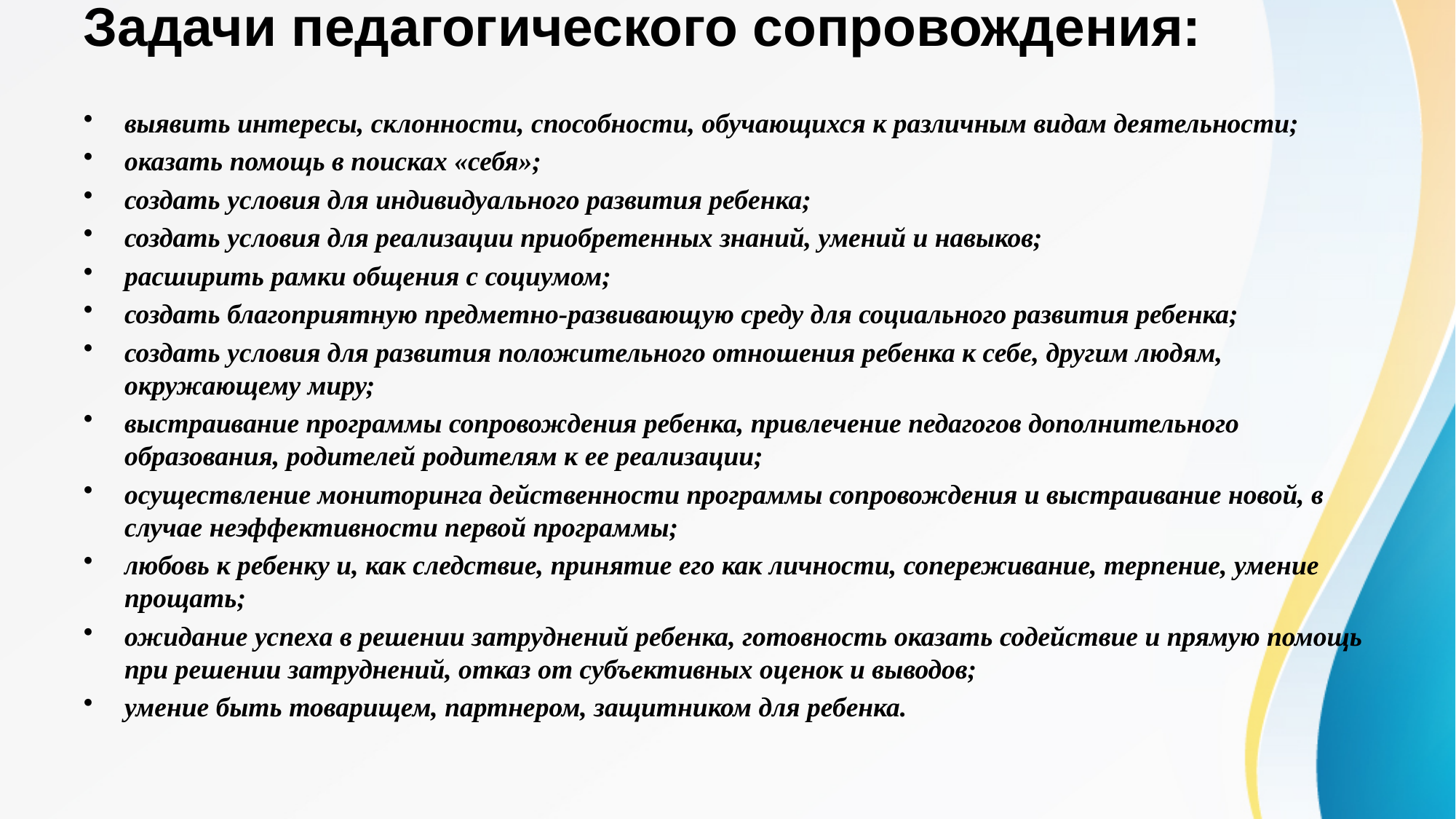

# Задачи педагогического сопровождения:
выявить интересы, склонности, способности, обучающихся к различным видам деятельности;
оказать помощь в поисках «себя»;
создать условия для индивидуального развития ребенка;
создать условия для реализации приобретенных знаний, умений и навыков;
расширить рамки общения с социумом;
создать благоприятную предметно-развивающую среду для социального развития ребенка;
создать условия для развития положительного отношения ребенка к себе, другим людям, окружающему миру;
выстраивание программы сопровождения ребенка, привлечение педагогов дополнительного образования, родителей родителям к ее реализации;
осуществление мониторинга действенности программы сопровождения и выстраивание новой, в случае неэффективности первой программы;
любовь к ребенку и, как следствие, принятие его как личности, сопереживание, терпение, умение прощать;
ожидание успеха в решении затруднений ребенка, готовность оказать содействие и прямую помощь при решении затруднений, отказ от субъективных оценок и выводов;
умение быть товарищем, партнером, защитником для ребенка.